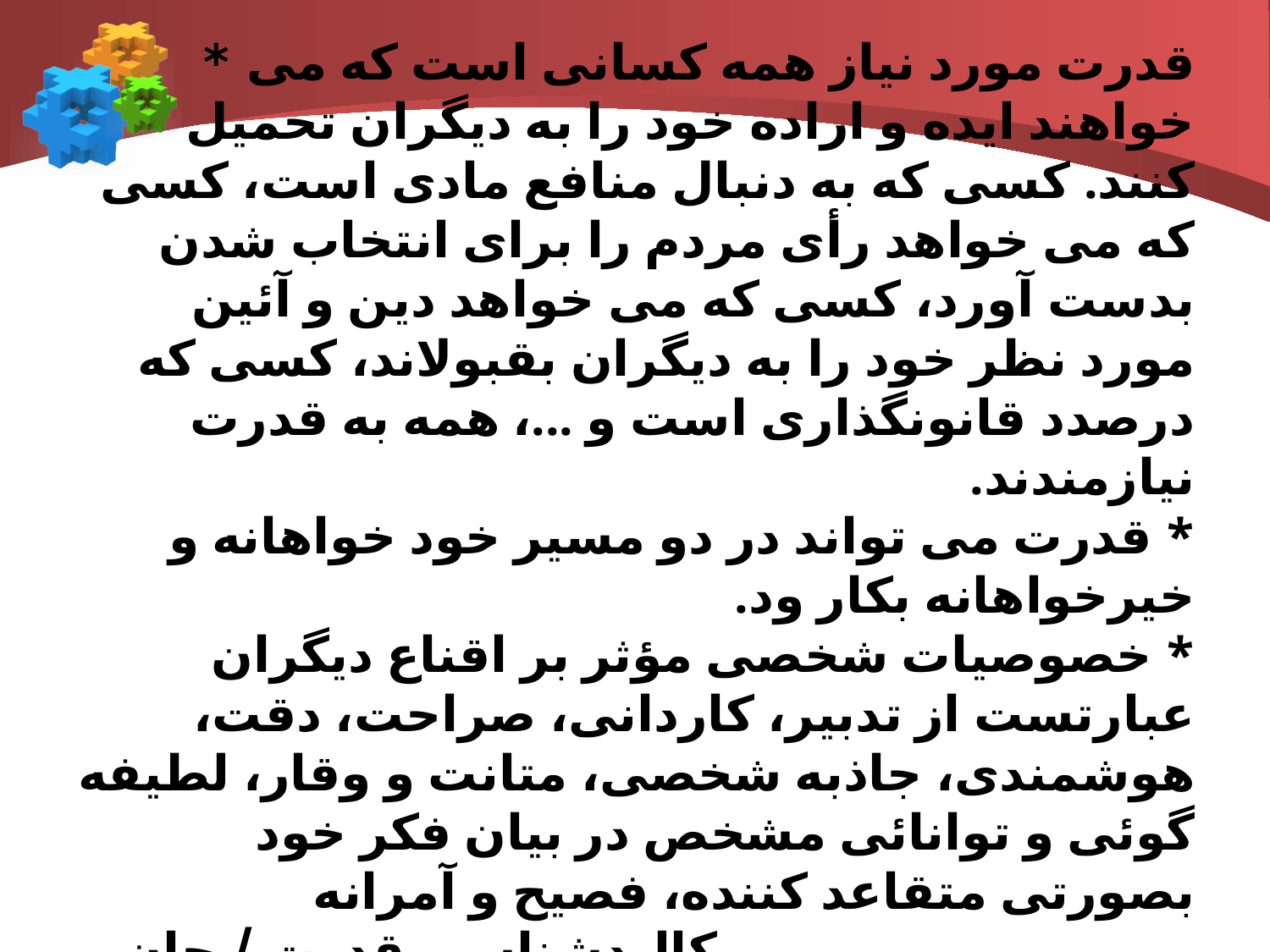

# * قدرت مورد نیاز همه کسانی است که می خواهند ایده و اراده خود را به دیگران تحمیل کنند. کسی که به دنبال منافع مادی است، کسی که می خواهد رأی مردم را برای انتخاب شدن بدست آورد، کسی که می خواهد دین و آئین مورد نظر خود را به دیگران بقبولاند، کسی که درصدد قانونگذاری است و ...، همه به قدرت نیازمندند. * قدرت می تواند در دو مسیر خود خواهانه و خیرخواهانه بکار ود. * خصوصیات شخصی مؤثر بر اقناع دیگران عبارتست از تدبیر، کاردانی، صراحت، دقت، هوشمندی، جاذبه شخصی، متانت و وقار، لطیفه گوئی و توانائی مشخص در بیان فکر خود بصورتی متقاعد کننده، فصیح و آمرانه کالبدشناسی قدرت / جان کنت گالبرایت